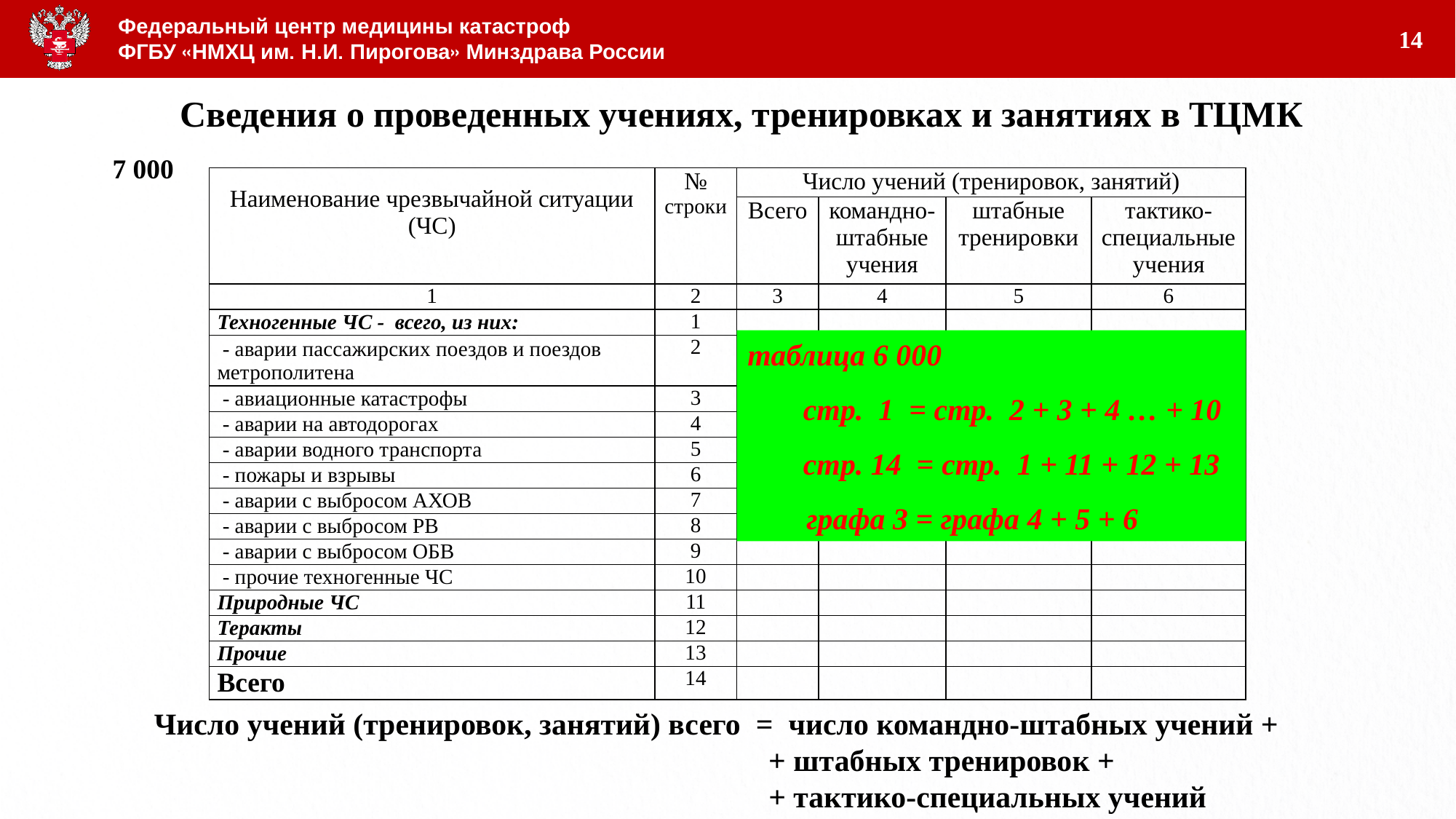

14
Сведения о проведенных учениях, тренировках и занятиях в ТЦМК
7 000
| Наименование чрезвычайной ситуации (ЧС) | № строки | Число учений (тренировок, занятий) |  |  |  |
| --- | --- | --- | --- | --- | --- |
|  |  | Всего | командно-штабные учения | штабные тренировки | тактико-специальные учения |
| 1 | 2 | 3 | 4 | 5 | 6 |
| Техногенные ЧС - всего, из них: | 1 |  |  |  |  |
| - аварии пассажирских поездов и поездов метрополитена | 2 |  |  |  |  |
| - авиационные катастрофы | 3 |  |  |  |  |
| - аварии на автодорогах | 4 |  |  |  |  |
| - аварии водного транспорта | 5 |  |  |  |  |
| - пожары и взрывы | 6 |  |  |  |  |
| - аварии с выбросом АХОВ | 7 |  |  |  |  |
| - аварии с выбросом РВ | 8 |  |  |  |  |
| - аварии с выбросом ОБВ | 9 |  |  |  |  |
| - прочие техногенные ЧС | 10 |  |  |  |  |
| Природные ЧС | 11 |  |  |  |  |
| Теракты | 12 |  |  |  |  |
| Прочие | 13 |  |  |  |  |
| Всего | 14 |  |  |  |  |
таблица 6 000
стр.  1  = стр.  2 + 3 + 4 … + 10
стр. 14  = стр.  1 + 11 + 12 + 13
 графа 3 = графа 4 + 5 + 6
Число учений (тренировок, занятий) всего  =  число командно-штабных учений + 					         + штабных тренировок +
					         + тактико-специальных учений